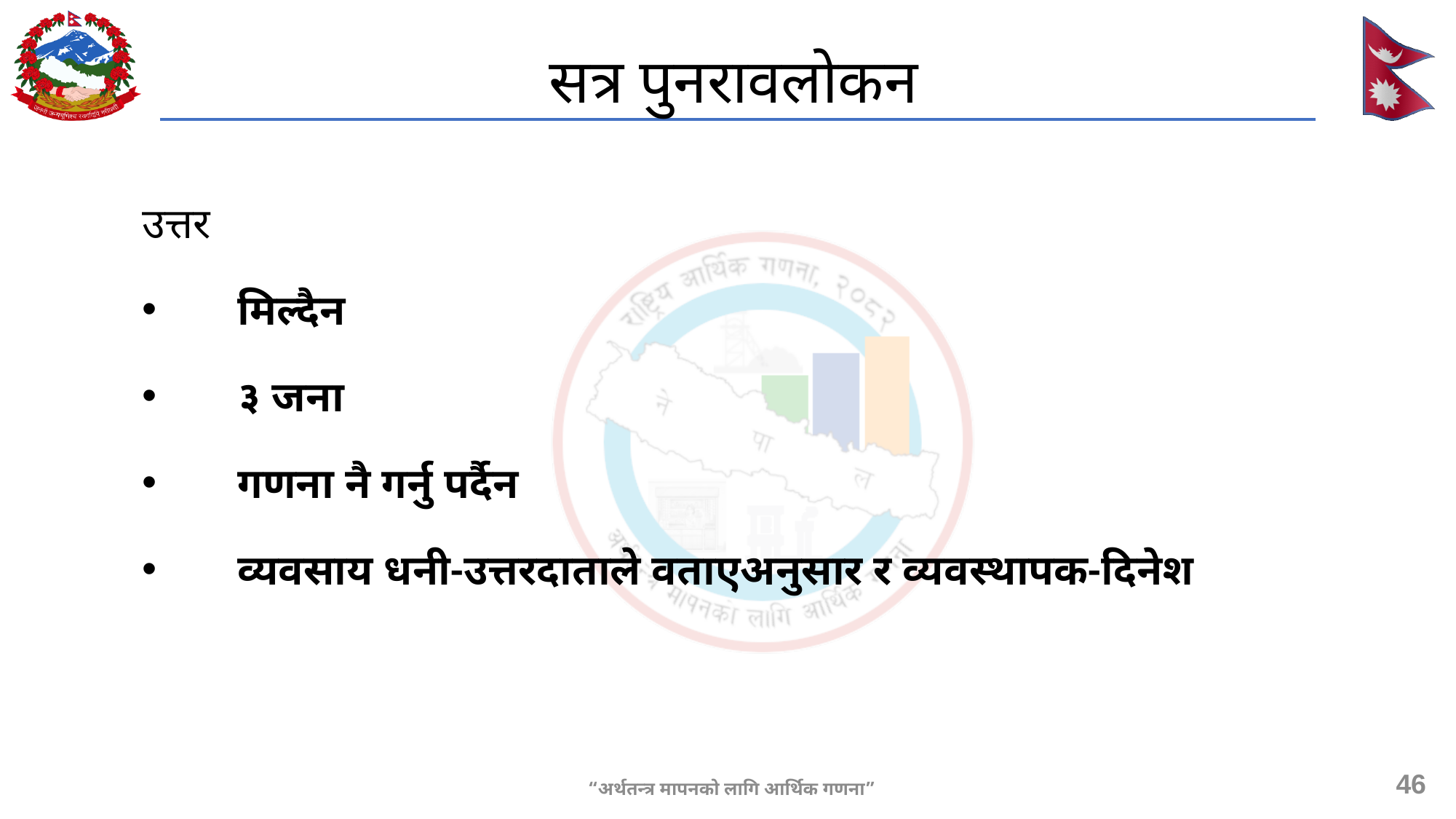

# सत्र पुनरावलोकन
उत्तर
मिल्दैन
३ जना
गणना नै गर्नु पर्दैन
व्यवसाय धनी-उत्तरदाताले वताएअनुसार र व्यवस्थापक-दिनेश

46
“अर्थतन्त्र मापनको लागि आर्थिक गणना”